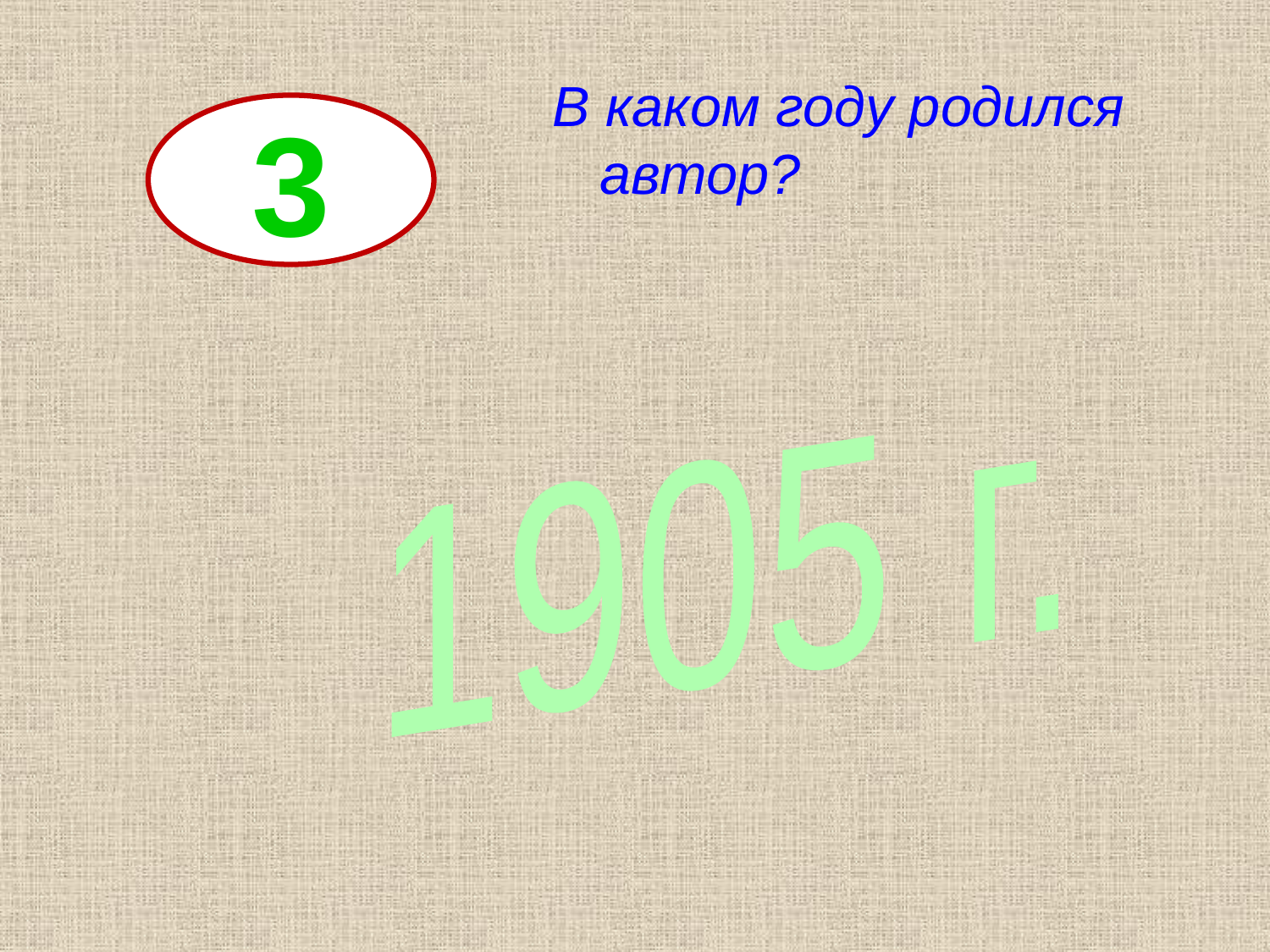

В каком году родился автор?
3

1905 г.